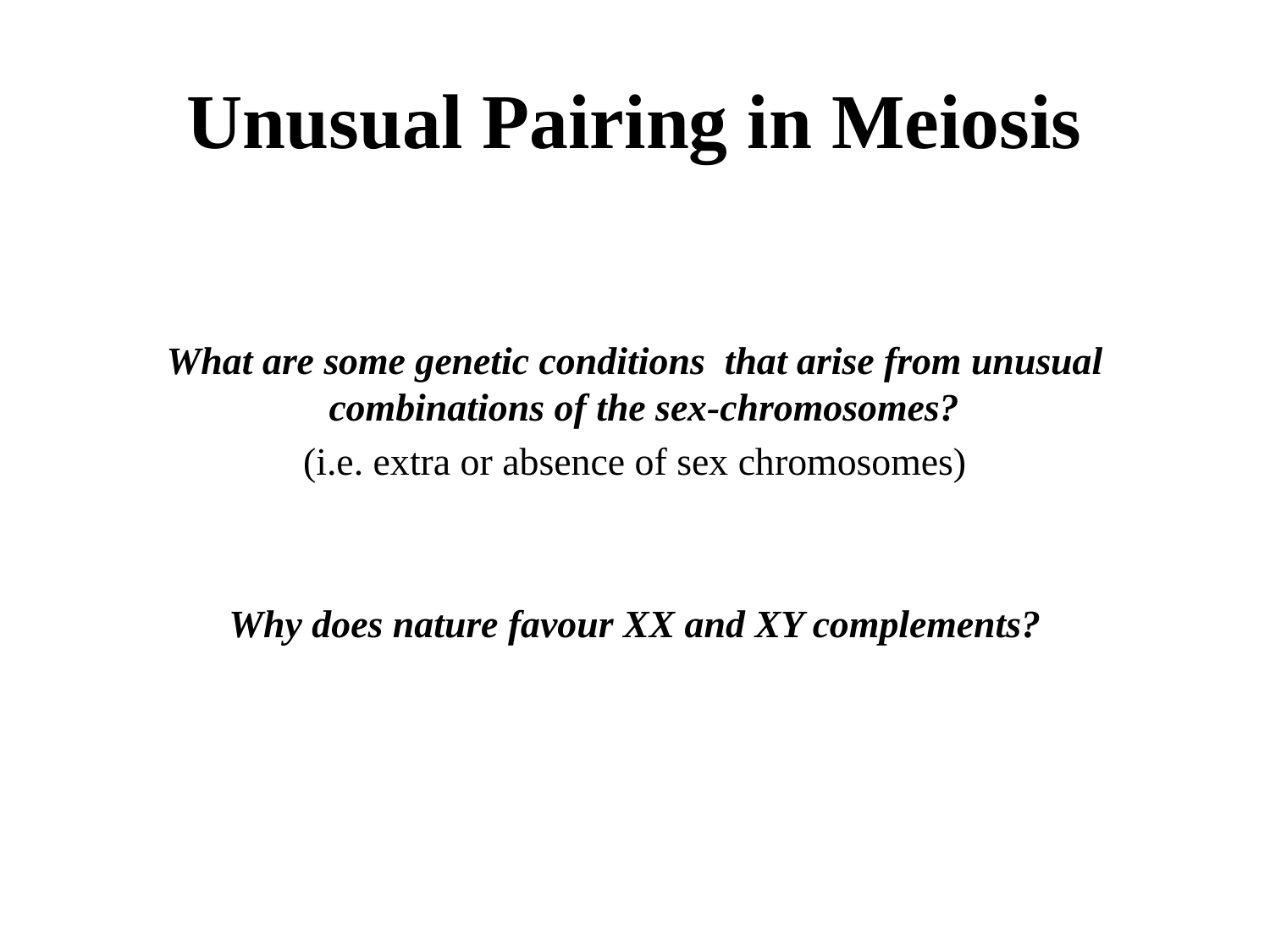

# Unusual Pairing in Meiosis
What are some genetic conditions  that arise from unusual combinations of the sex-chromosomes?
(i.e. extra or absence of sex chromosomes)

Why does nature favour XX and XY complements?